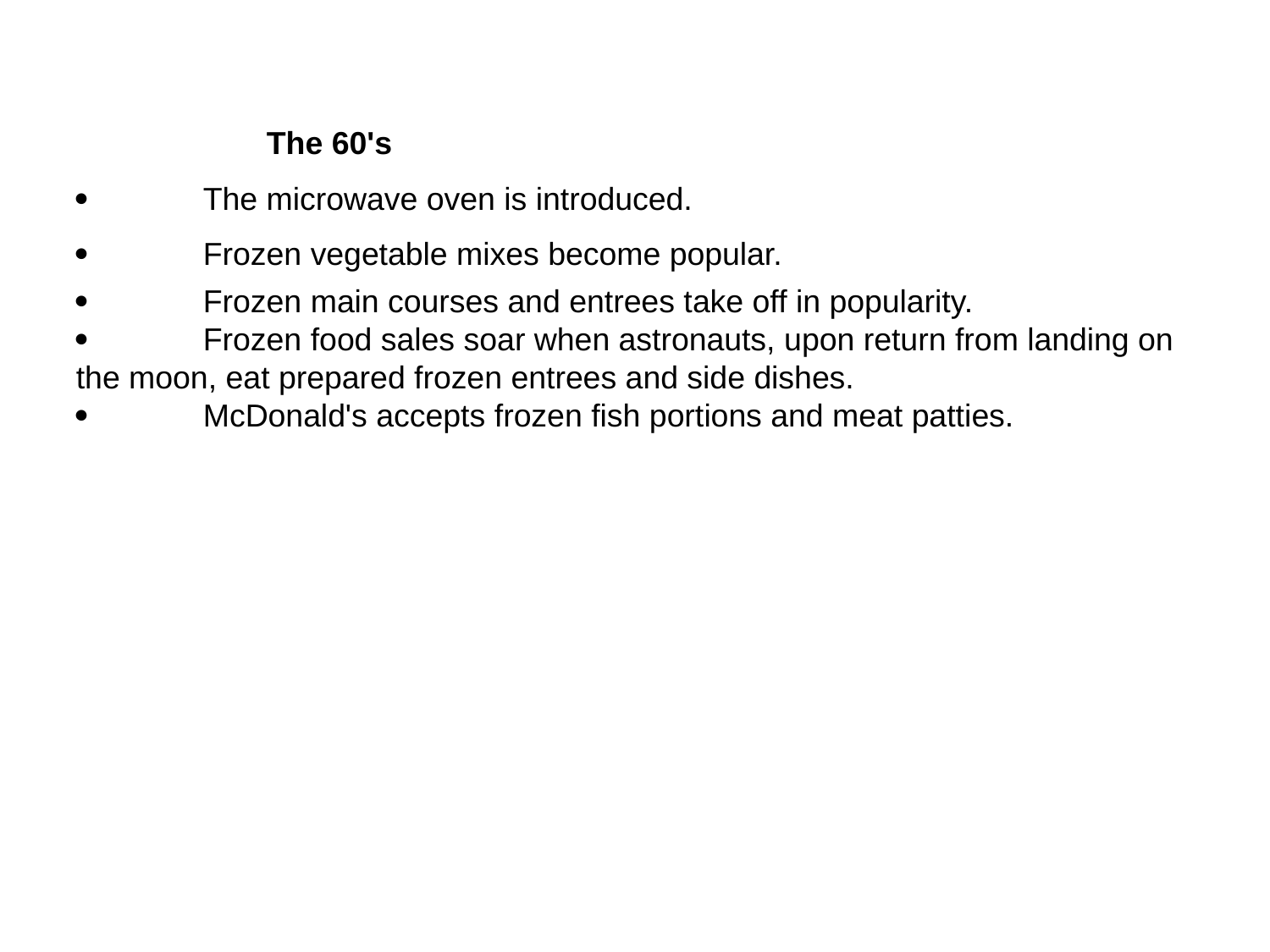

The 60's
•	The microwave oven is introduced.
•	Frozen vegetable mixes become popular.
•	Frozen main courses and entrees take off in popularity.
•	Frozen food sales soar when astronauts, upon return from landing on the moon, eat prepared frozen entrees and side dishes.
•	McDonald's accepts frozen fish portions and meat patties.